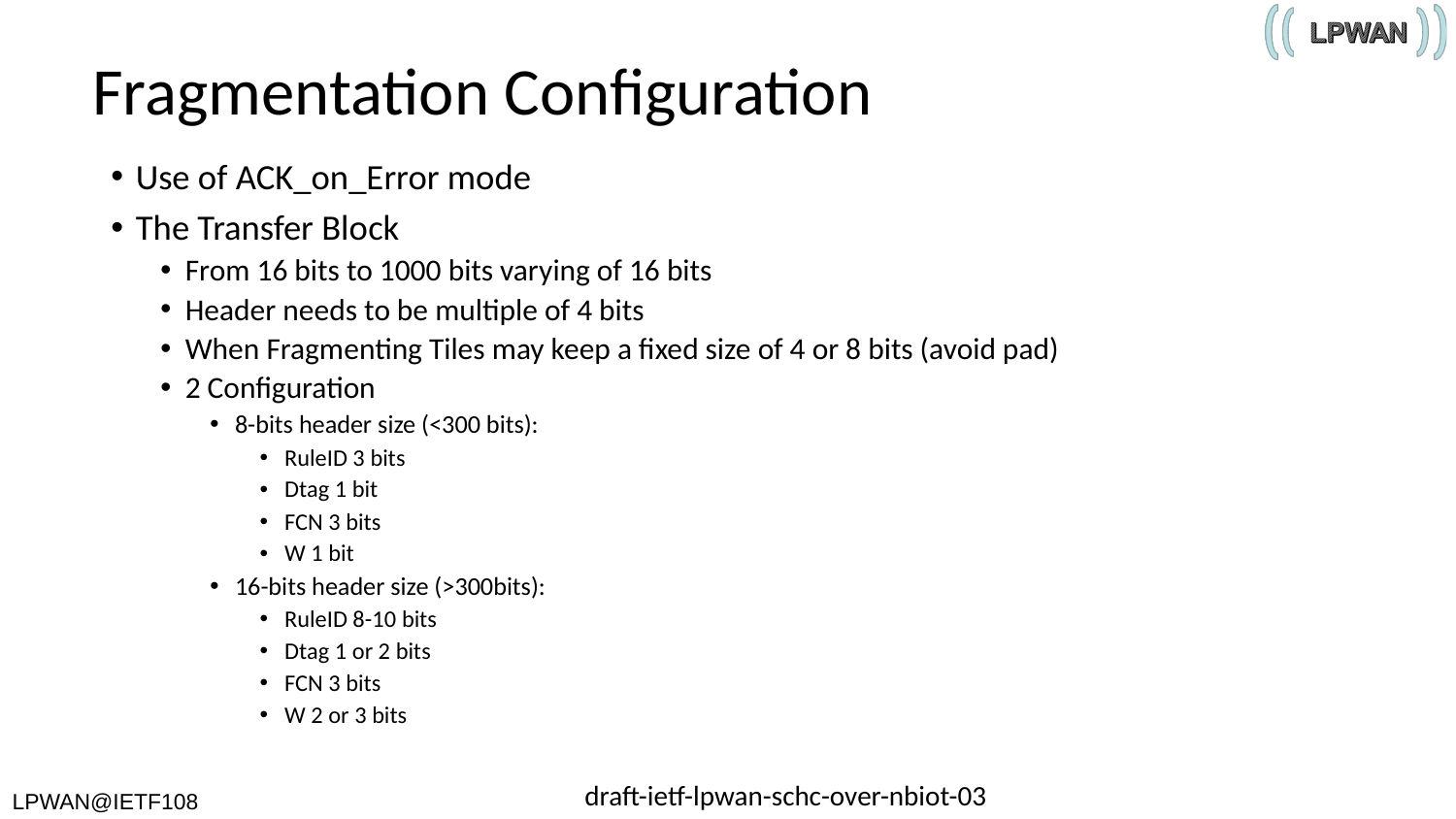

# Fragmentation Configuration
Use of ACK_on_Error mode
The Transfer Block
From 16 bits to 1000 bits varying of 16 bits
Header needs to be multiple of 4 bits
When Fragmenting Tiles may keep a fixed size of 4 or 8 bits (avoid pad)
2 Configuration
8-bits header size (<300 bits):
RuleID 3 bits
Dtag 1 bit
FCN 3 bits
W 1 bit
16-bits header size (>300bits):
RuleID 8-10 bits
Dtag 1 or 2 bits
FCN 3 bits
W 2 or 3 bits

draft-ietf-lpwan-schc-over-nbiot-03